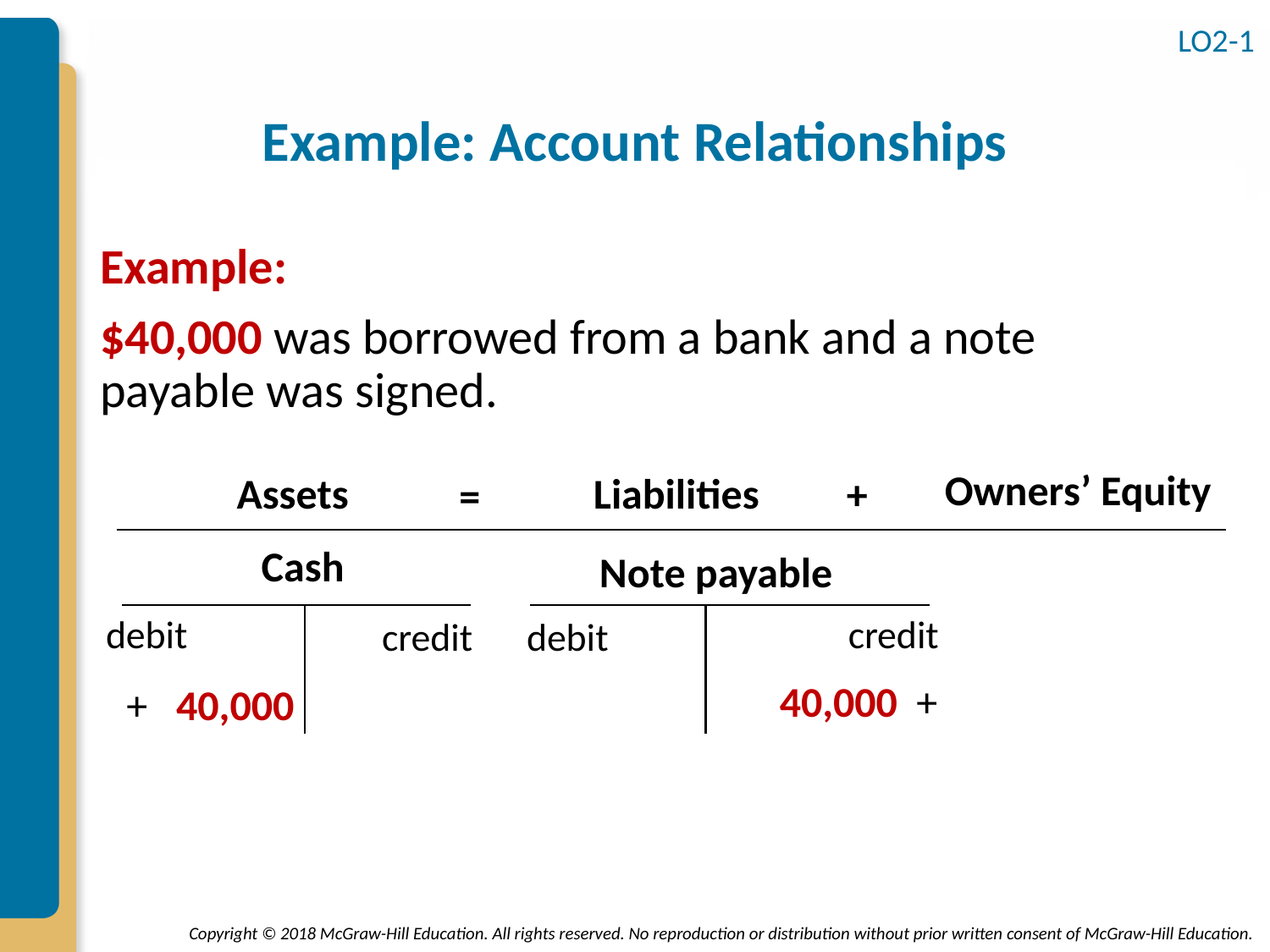

LO2-1
# Example: Account Relationships
Example:
$40,000 was borrowed from a bank and a note payable was signed.

Owners’ Equity
Assets
Liabilities

=
+
Cash
Note payable

debit
credit
credit
debit

40,000  +
+   40,000